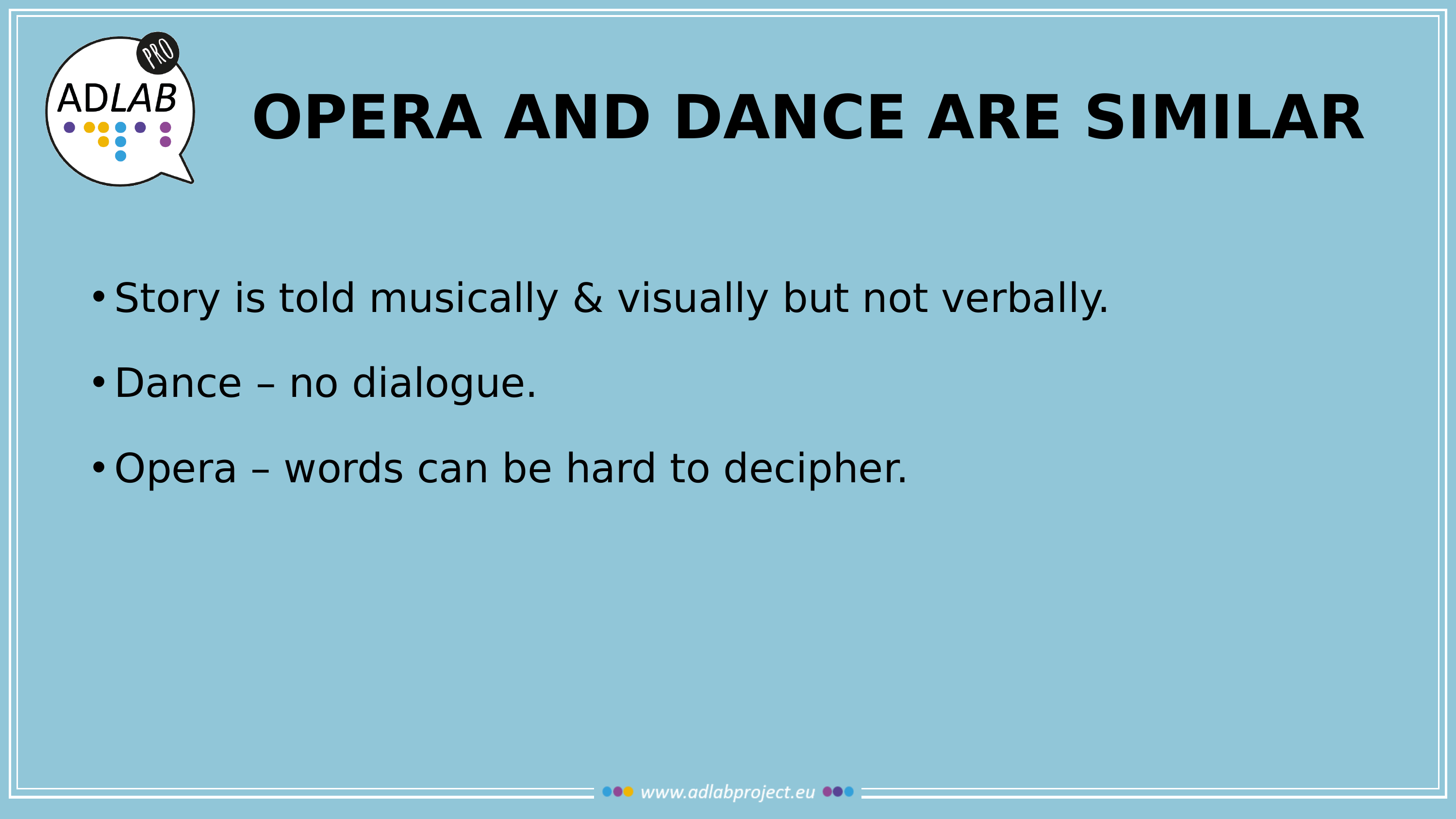

# opera and dance are similar
Story is told musically & visually but not verbally.
Dance – no dialogue.
Opera – words can be hard to decipher.